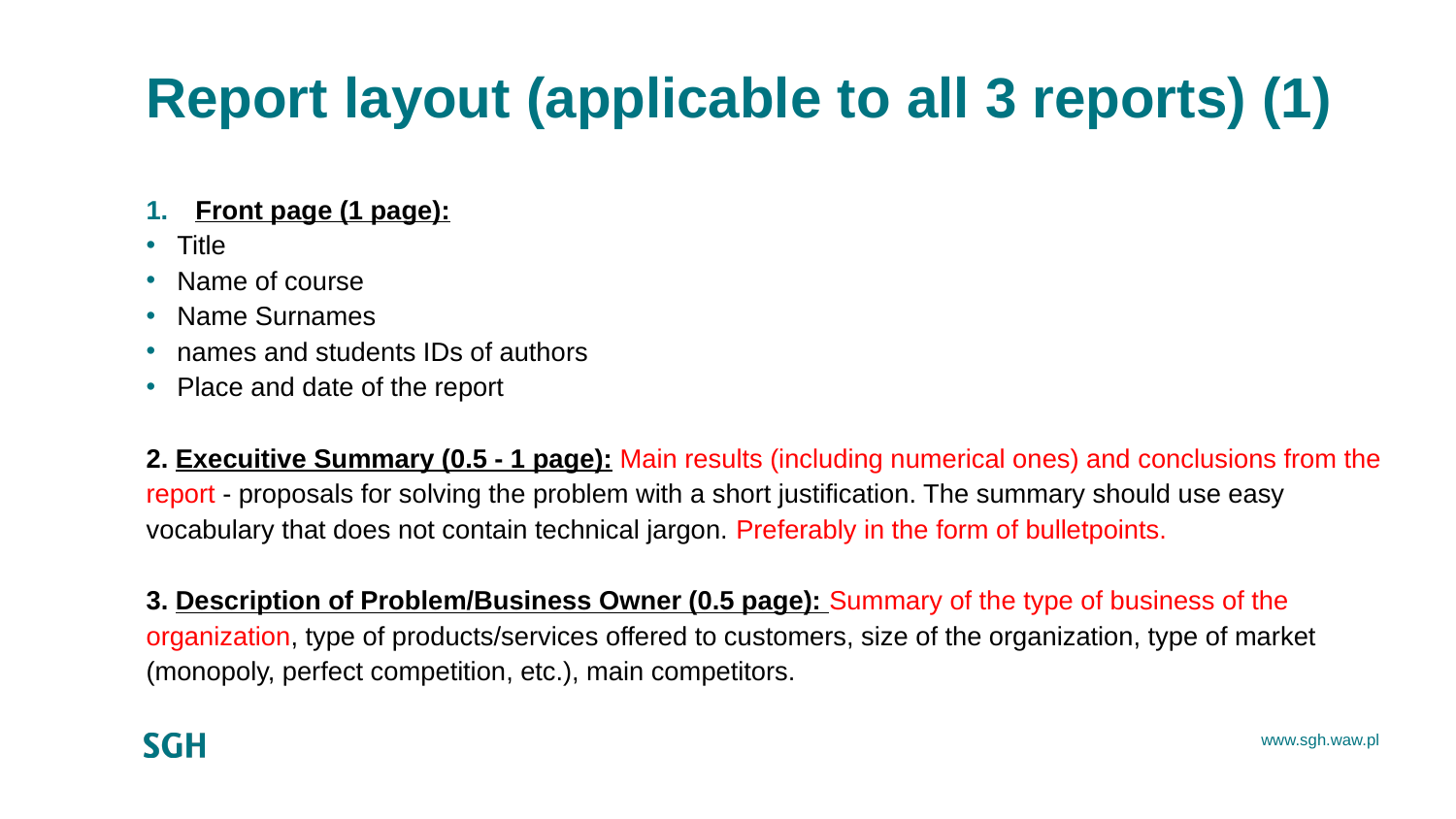

# Report layout (applicable to all 3 reports) (1)
Front page (1 page):
Title
Name of course
Name Surnames
names and students IDs of authors
Place and date of the report

2. Execuitive Summary (0.5 - 1 page): Main results (including numerical ones) and conclusions from the report - proposals for solving the problem with a short justification. The summary should use easy vocabulary that does not contain technical jargon. Preferably in the form of bulletpoints.

3. Description of Problem/Business Owner (0.5 page): Summary of the type of business of the organization, type of products/services offered to customers, size of the organization, type of market (monopoly, perfect competition, etc.), main competitors.
Strona 10